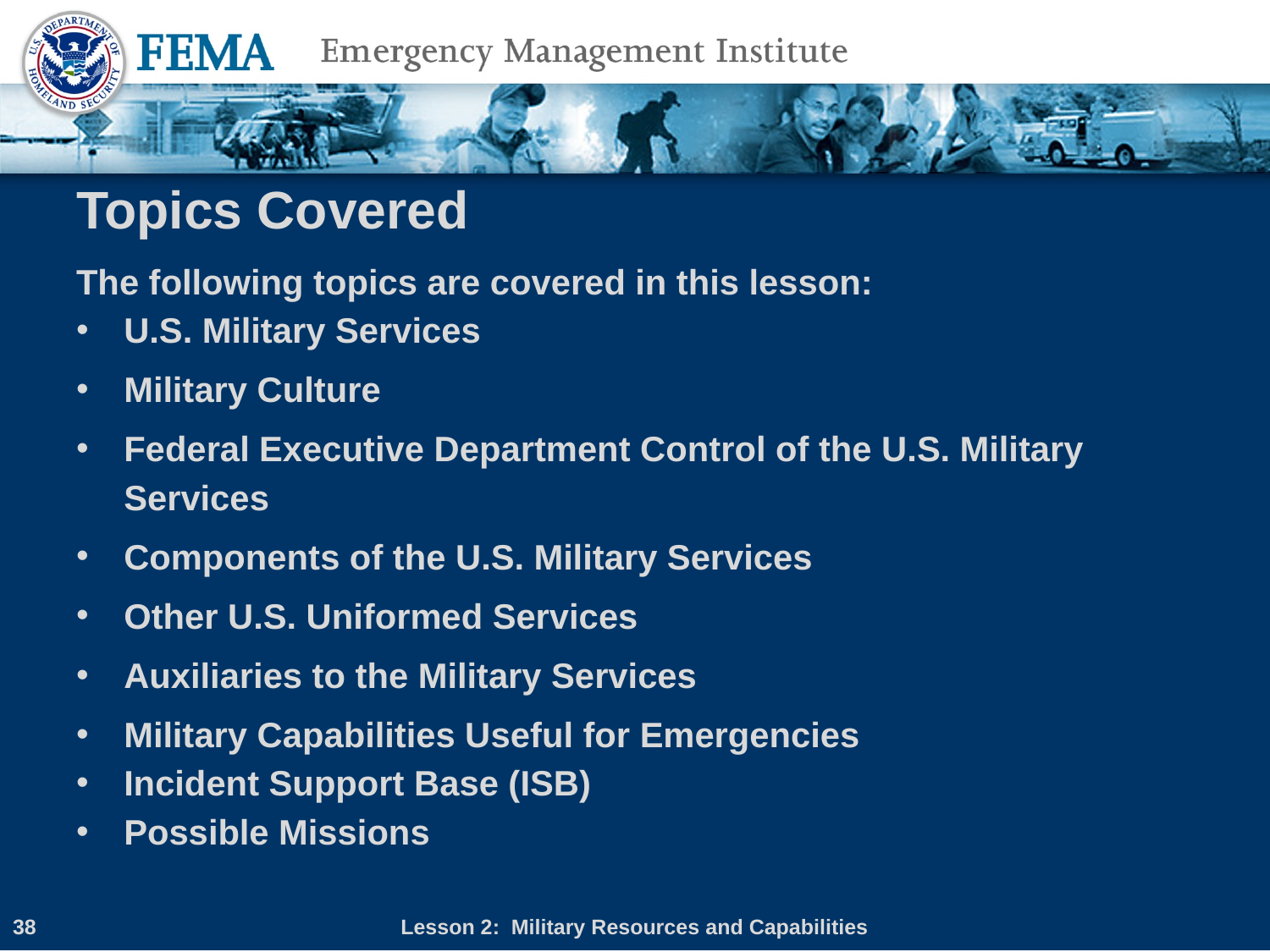

# Topics Covered
The following topics are covered in this lesson:
U.S. Military Services
Military Culture
Federal Executive Department Control of the U.S. Military Services
Components of the U.S. Military Services
Other U.S. Uniformed Services
Auxiliaries to the Military Services
Military Capabilities Useful for Emergencies
Incident Support Base (ISB)
Possible Missions
38
Lesson 2:  Military Resources and Capabilities